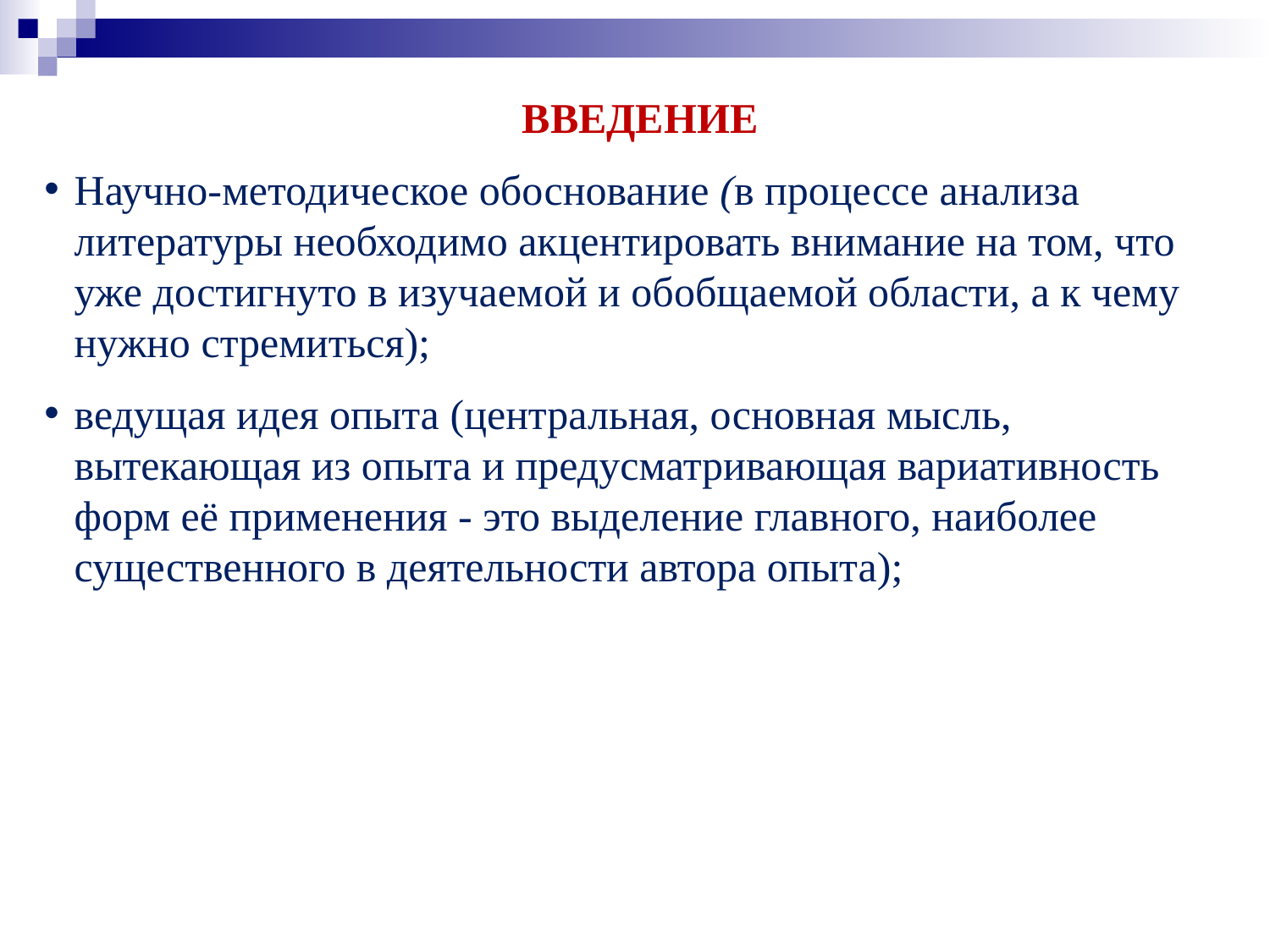

ВВЕДЕНИЕ
Научно-методическое обоснование (в процессе анализа литературы необходимо акцентировать внимание на том, что уже достигнуто в изучаемой и обобщаемой области, а к чему нужно стремиться);
ведущая идея опыта (центральная, основная мысль, вытекающая из опыта и предусматривающая вариативность форм её применения - это выделение главного, наиболее существенного в деятельности автора опыта);